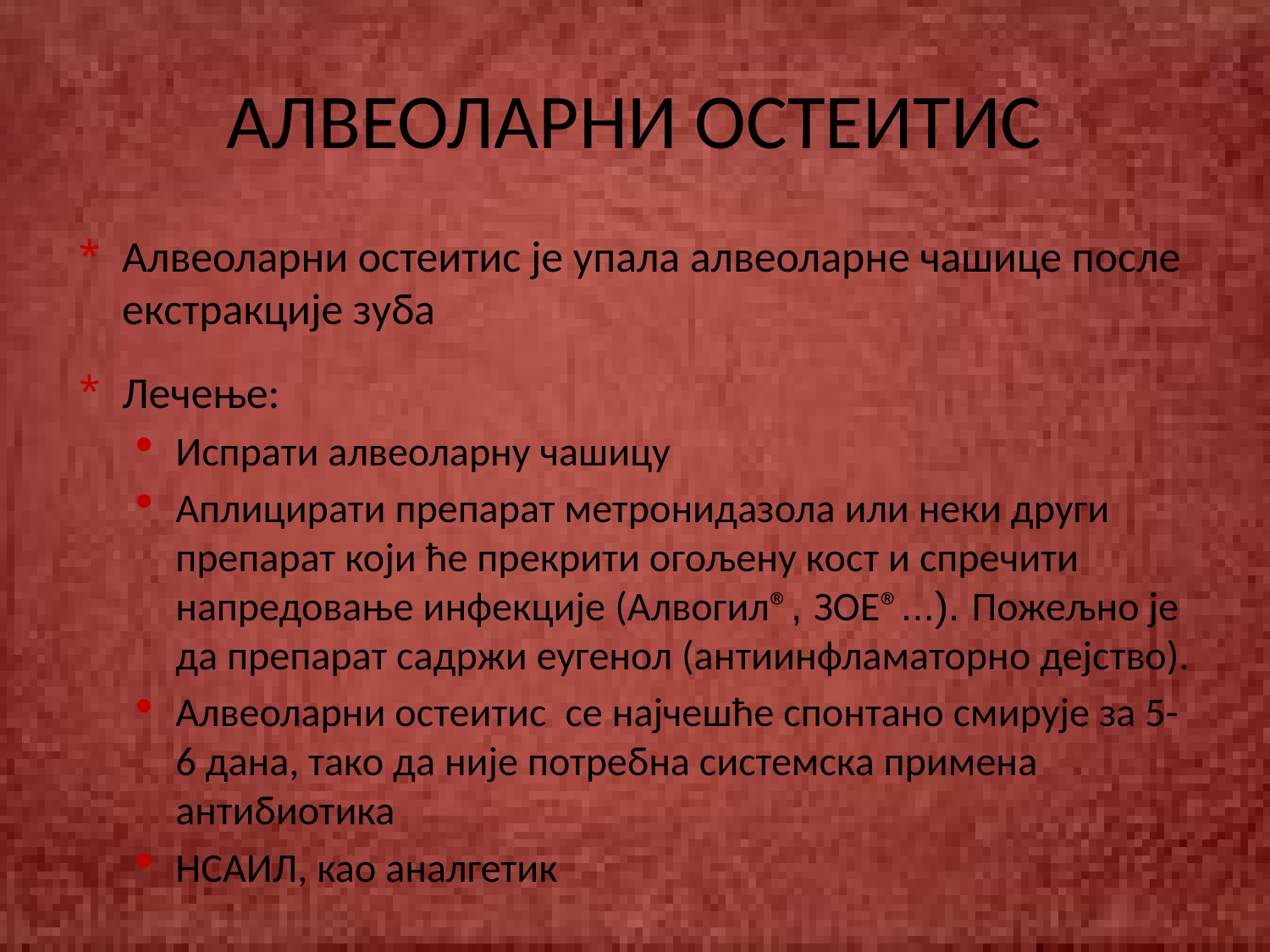

# АЛВЕОЛАРНИ ОСТЕИТИС
Алвеоларни остеитис је упала алвеоларне чашице после екстракције зуба

Лечење:
Испрати алвеоларну чашицу
Аплицирати препарат метронидазола или неки други препарат који ће прекрити огољену кост и спречити напредовање инфекције (Алвогил®, ЗОЕ®...). Пожељно је да препарат садржи еугенол (антиинфламаторно дејство).
Алвеоларни остеитис  се најчешће спонтано смирује за 5-6 дана, тако да није потребна системска примена антибиотика
НСАИЛ, као аналгетик